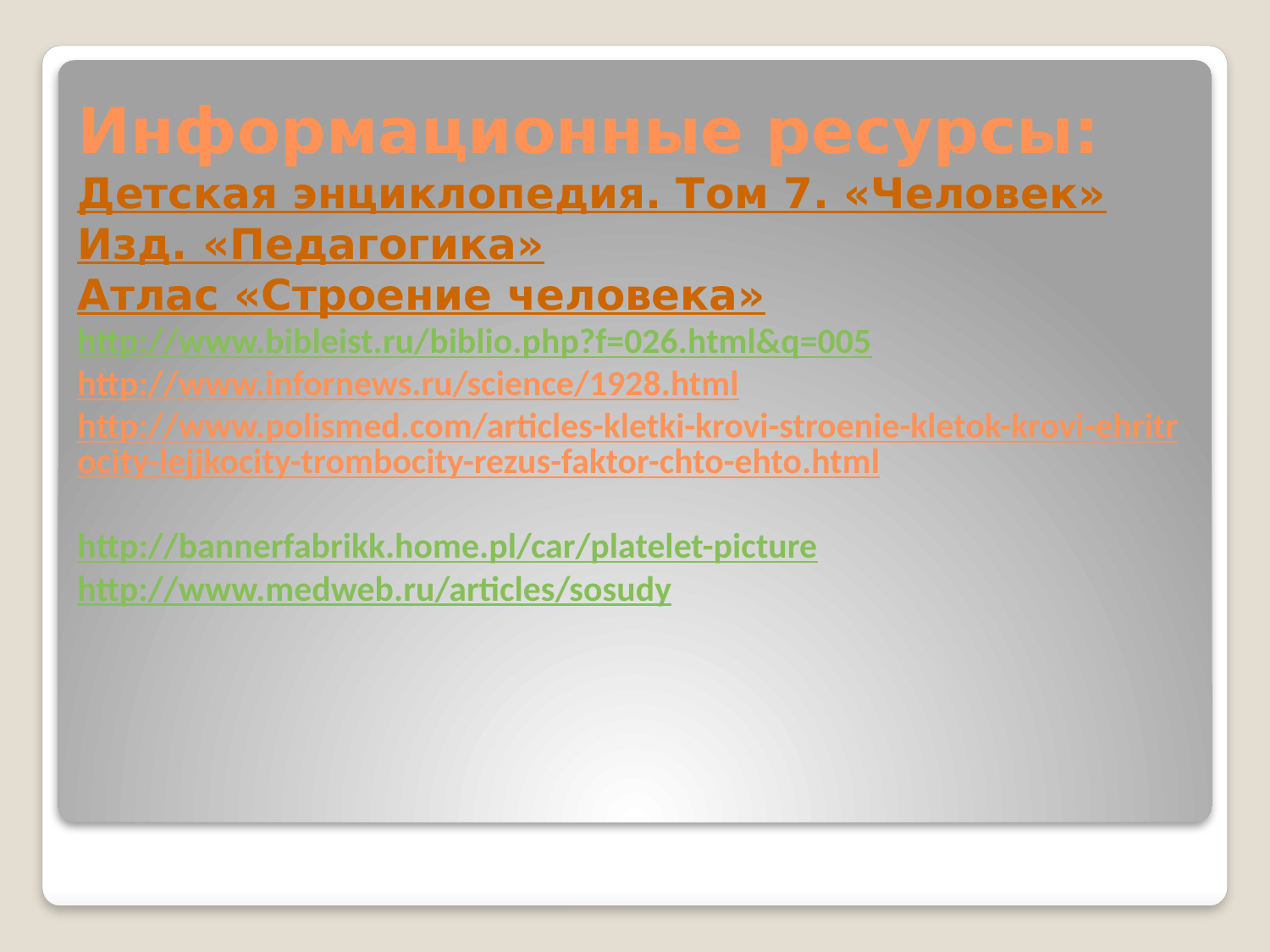

# Информационные ресурсы: Детская энциклопедия. Том 7. «Человек» Изд. «Педагогика» Атлас «Строение человека» http://www.bibleist.ru/biblio.php?f=026.html&q=005 http://www.infornews.ru/science/1928.html http://www.polismed.com/articles-kletki-krovi-stroenie-kletok-krovi-ehritrocity-lejjkocity-trombocity-rezus-faktor-chto-ehto.html http://bannerfabrikk.home.pl/car/platelet-picture http://www.medweb.ru/articles/sosudy